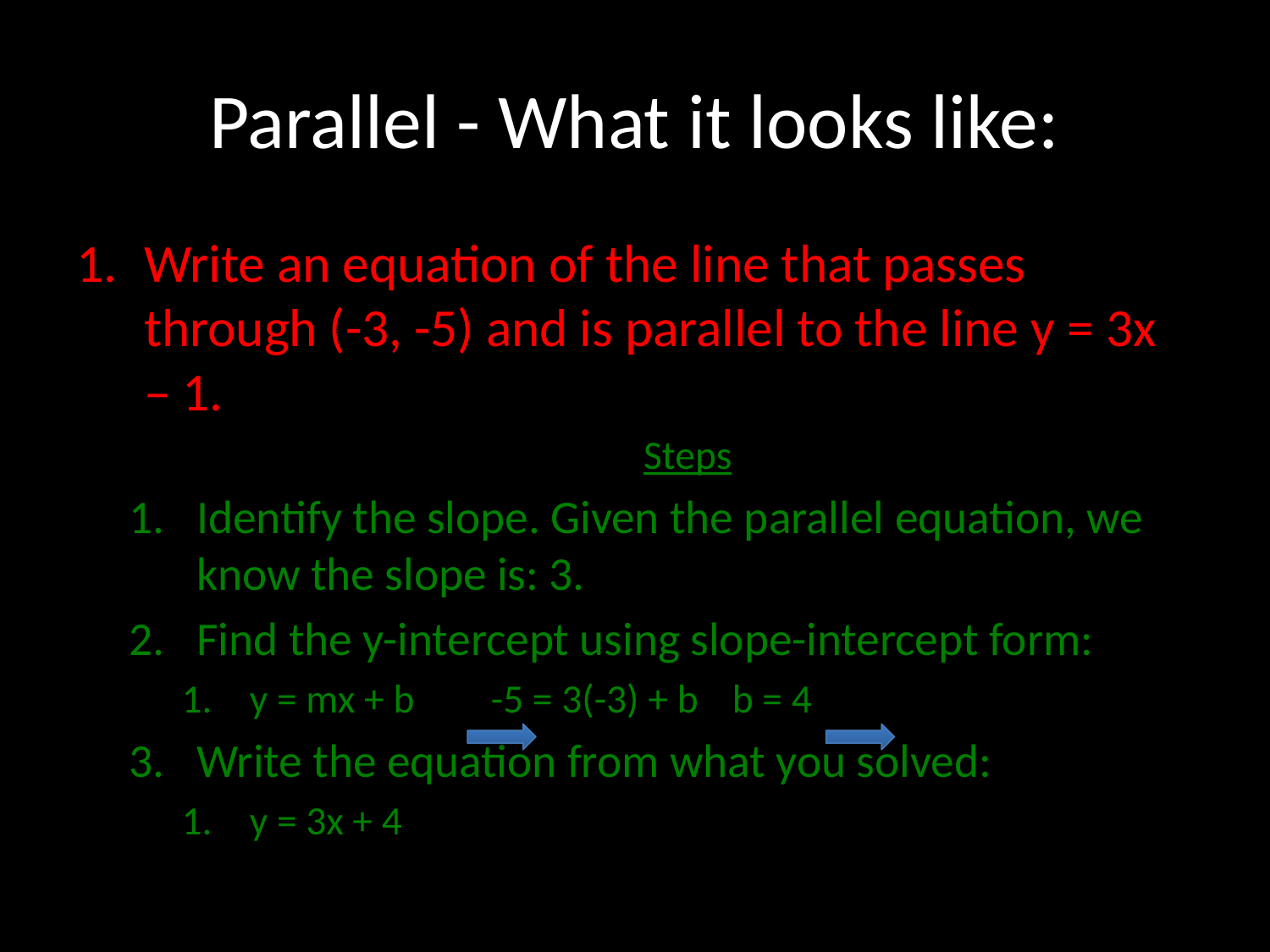

# Parallel - What it looks like:
Write an equation of the line that passes through (-3, -5) and is parallel to the line y = 3x – 1.
Steps
Identify the slope. Given the parallel equation, we know the slope is: 3.
Find the y-intercept using slope-intercept form:
y = mx + b 		-5 = 3(-3) + b		b = 4
Write the equation from what you solved:
y = 3x + 4